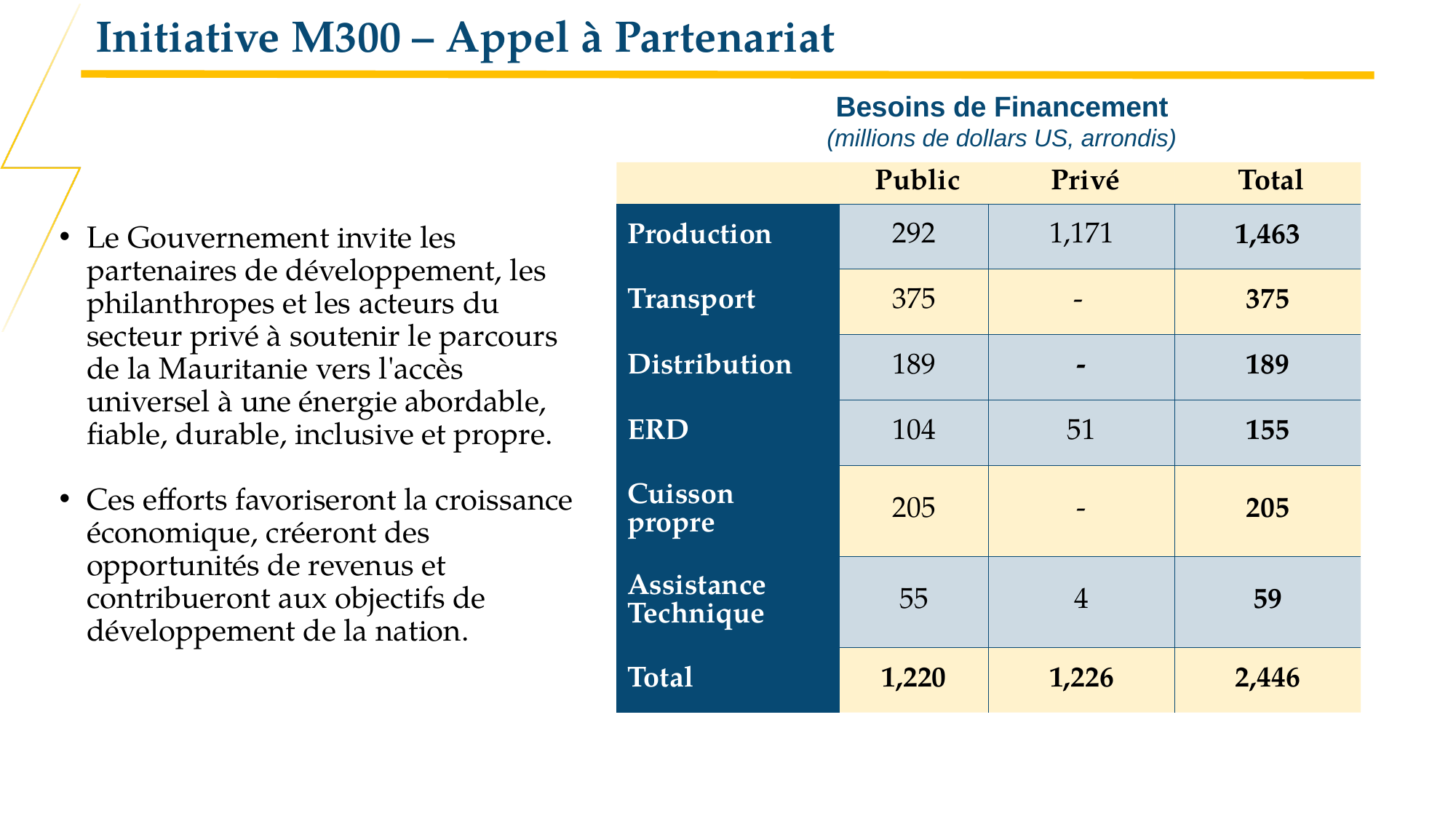

# Initiative M300 – Appel à Partenariat
Besoins de Financement
(millions de dollars US, arrondis)
|  | Public | Privé | Total |
| --- | --- | --- | --- |
| Production | 292 | 1,171 | 1,463 |
| Transport | 375 | - | 375 |
| Distribution | 189 | - | 189 |
| ERD | 104 | 51 | 155 |
| Cuisson propre | 205 | - | 205 |
| Assistance Technique | 55 | 4 | 59 |
| Total | 1,220 | 1,226 | 2,446 |
Le Gouvernement invite les partenaires de développement, les philanthropes et les acteurs du secteur privé à soutenir le parcours de la Mauritanie vers l'accès universel à une énergie abordable, fiable, durable, inclusive et propre.

Ces efforts favoriseront la croissance économique, créeront des opportunités de revenus et contribueront aux objectifs de développement de la nation.